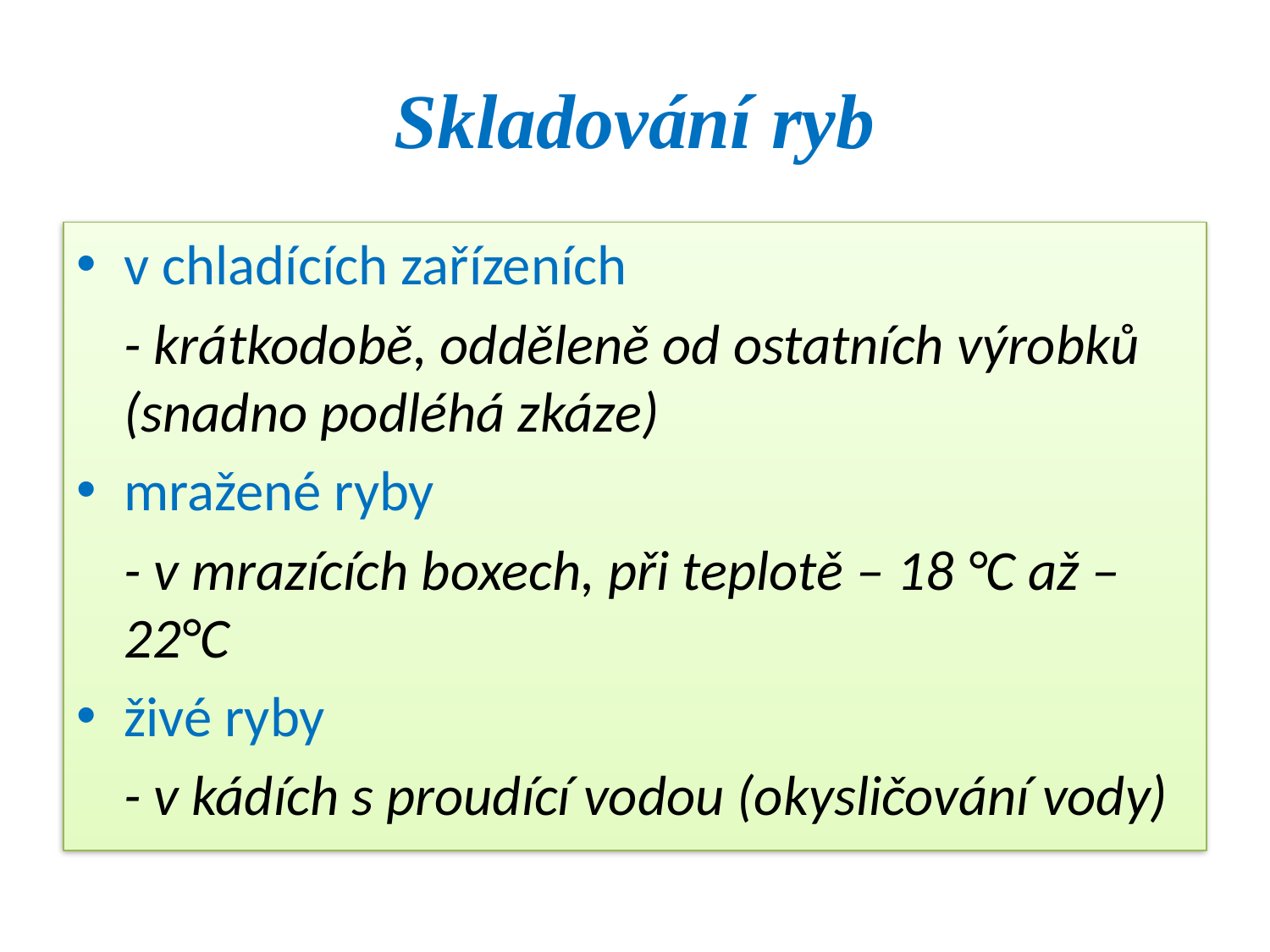

# Skladování ryb
v chladících zařízeních
	- krátkodobě, odděleně od ostatních výrobků (snadno podléhá zkáze)
mražené ryby
	- v mrazících boxech, při teplotě – 18 °C až – 22°C
živé ryby
	- v kádích s proudící vodou (okysličování vody)